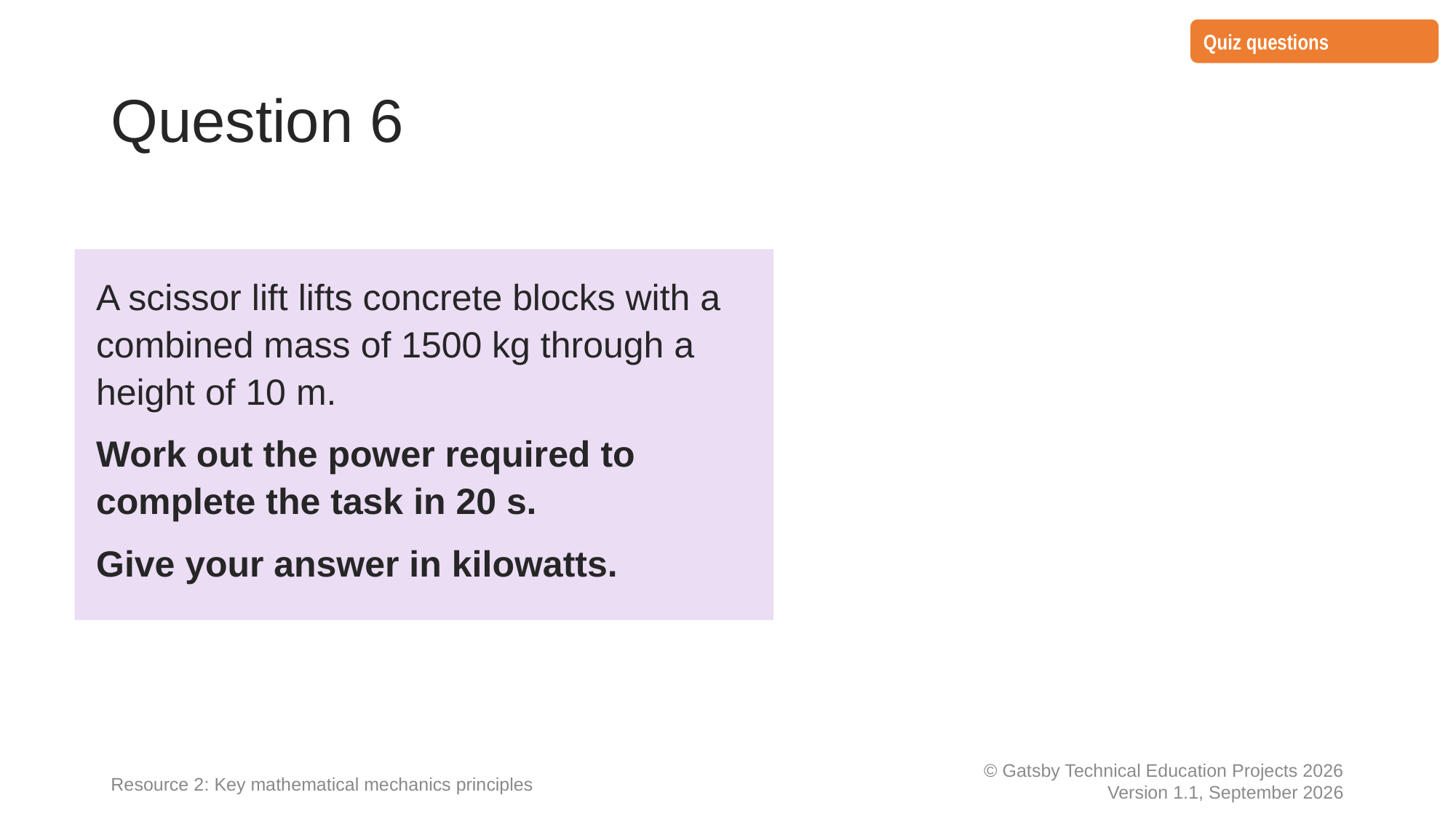

Quiz questions
# Question 6
A scissor lift lifts concrete blocks with a combined mass of 1500 kg through a height of 10 m.
Work out the power required to complete the task in 20 s.
Give your answer in kilowatts.
Resource 2: Key mathematical mechanics principles